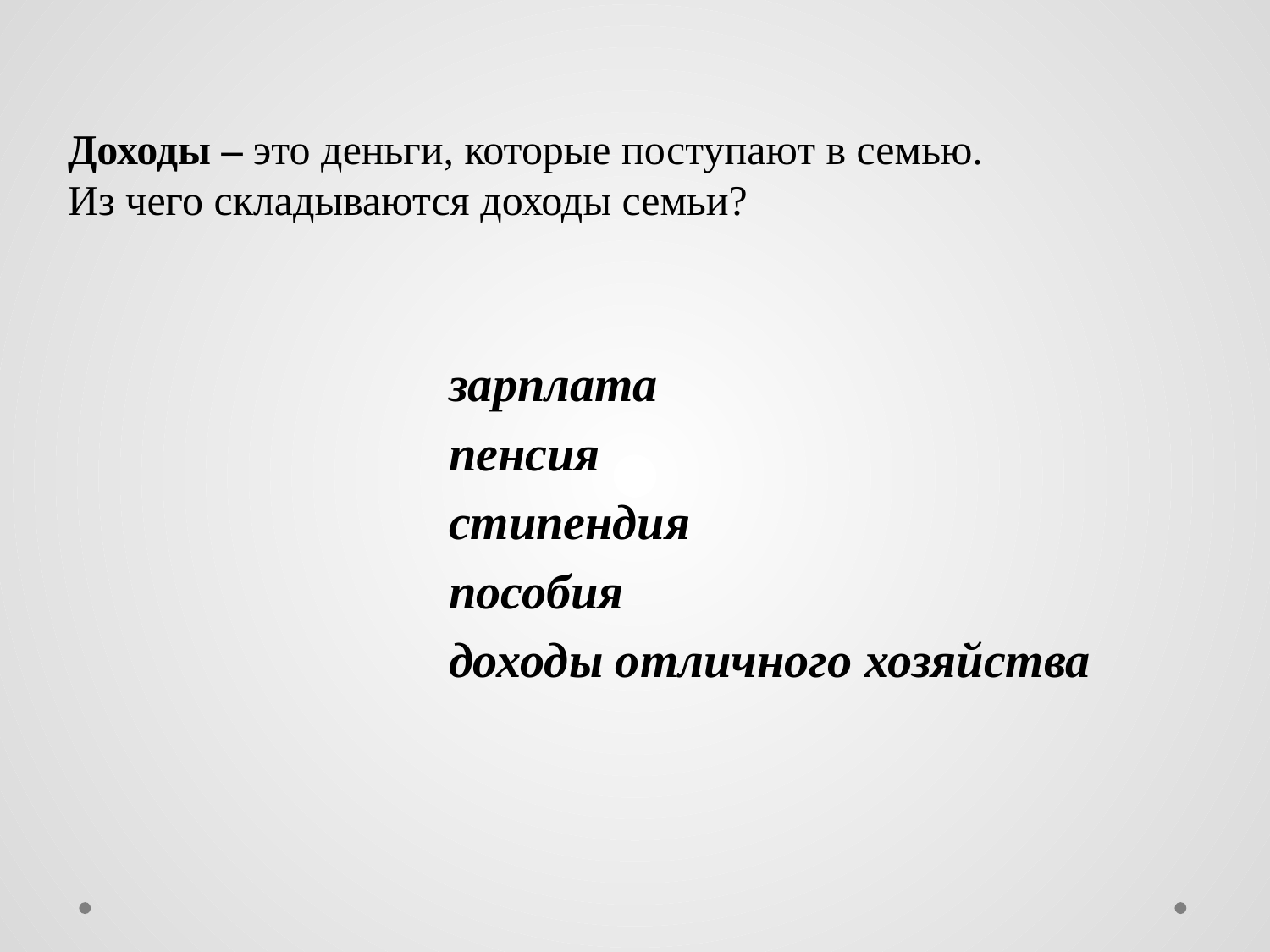

Доходы – это деньги, которые поступают в семью.
Из чего складываются доходы семьи?

			зарплата
			пенсия
			стипендия
			пособия
			доходы отличного хозяйства